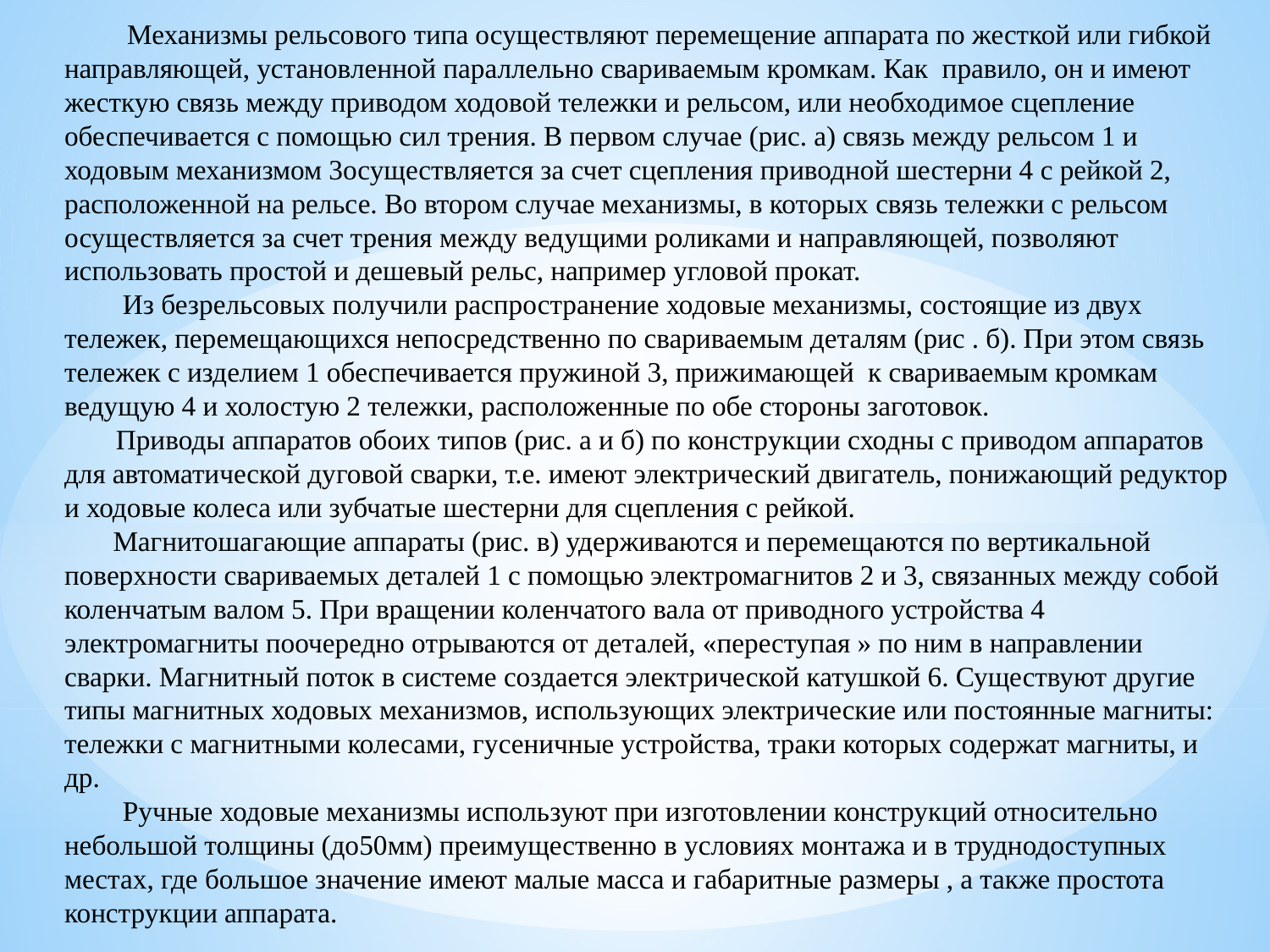

Механизмы рельсового типа осуществляют перемещение аппарата по жесткой или гибкой направляющей, установленной параллельно свариваемым кромкам. Как  правило, он и имеют жесткую связь между приводом ходовой тележки и рельсом, или необходимое сцепление обеспечивается с помощью сил трения. В первом случае (рис. а) связь между рельсом 1 и ходовым механизмом 3осуществляется за счет сцепления приводной шестерни 4 с рейкой 2, расположенной на рельсе. Во втором случае механизмы, в которых связь тележки с рельсом осуществляется за счет трения между ведущими роликами и направляющей, позволяют использовать простой и дешевый рельс, например угловой прокат.
            Из безрельсовых получили распространение ходовые механизмы, состоящие из двух тележек, перемещающихся непосредственно по свариваемым деталям (рис . б). При этом связь тележек с изделием 1 обеспечивается пружиной 3, прижимающей  к свариваемым кромкам ведущую 4 и холостую 2 тележки, расположенные по обе стороны заготовок.
           Приводы аппаратов обоих типов (рис. а и б) по конструкции сходны с приводом аппаратов для автоматической дуговой сварки, т.е. имеют электрический двигатель, понижающий редуктор и ходовые колеса или зубчатые шестерни для сцепления с рейкой.
          Магнитошагающие аппараты (рис. в) удерживаются и перемещаются по вертикальной поверхности свариваемых деталей 1 с помощью электромагнитов 2 и 3, связанных между собой коленчатым валом 5. При вращении коленчатого вала от приводного устройства 4 электромагниты поочередно отрываются от деталей, «переступая » по ним в направлении сварки. Магнитный поток в системе создается электрической катушкой 6. Существуют другие типы магнитных ходовых механизмов, использующих электрические или постоянные магниты: тележки с магнитными колесами, гусеничные устройства, траки которых содержат магниты, и др.
            Ручные ходовые механизмы используют при изготовлении конструкций относительно небольшой толщины (до50мм) преимущественно в условиях монтажа и в труднодоступных местах, где большое значение имеют малые масса и габаритные размеры , а также простота конструкции аппарата.